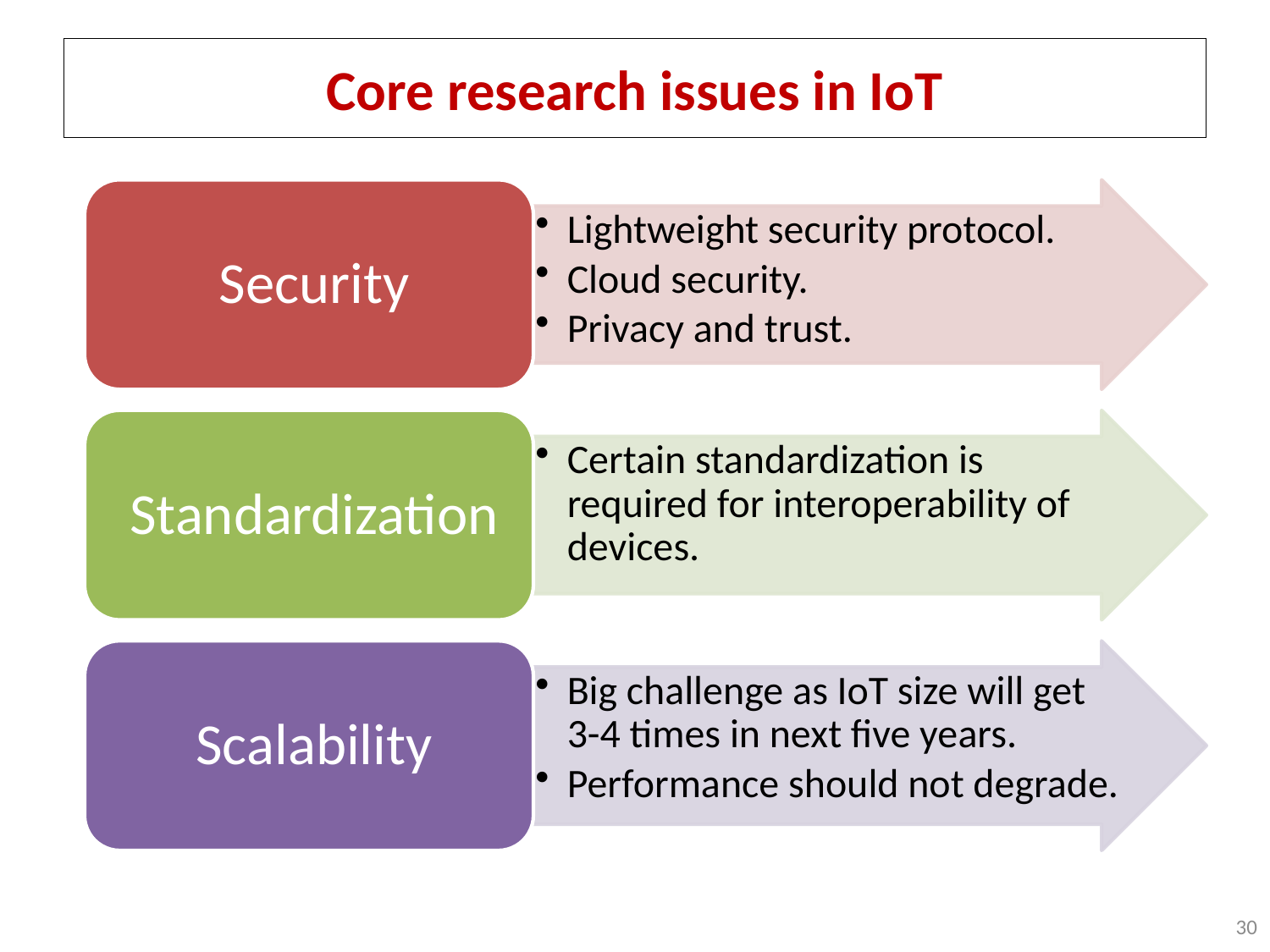

# Core research issues in IoT
Lightweight security protocol.
Cloud security.
Privacy and trust.
Security
Certain standardization is required for interoperability of devices.
Standardization
Big challenge as IoT size will get 3-4 times in next five years.
Performance should not degrade.
Scalability
30